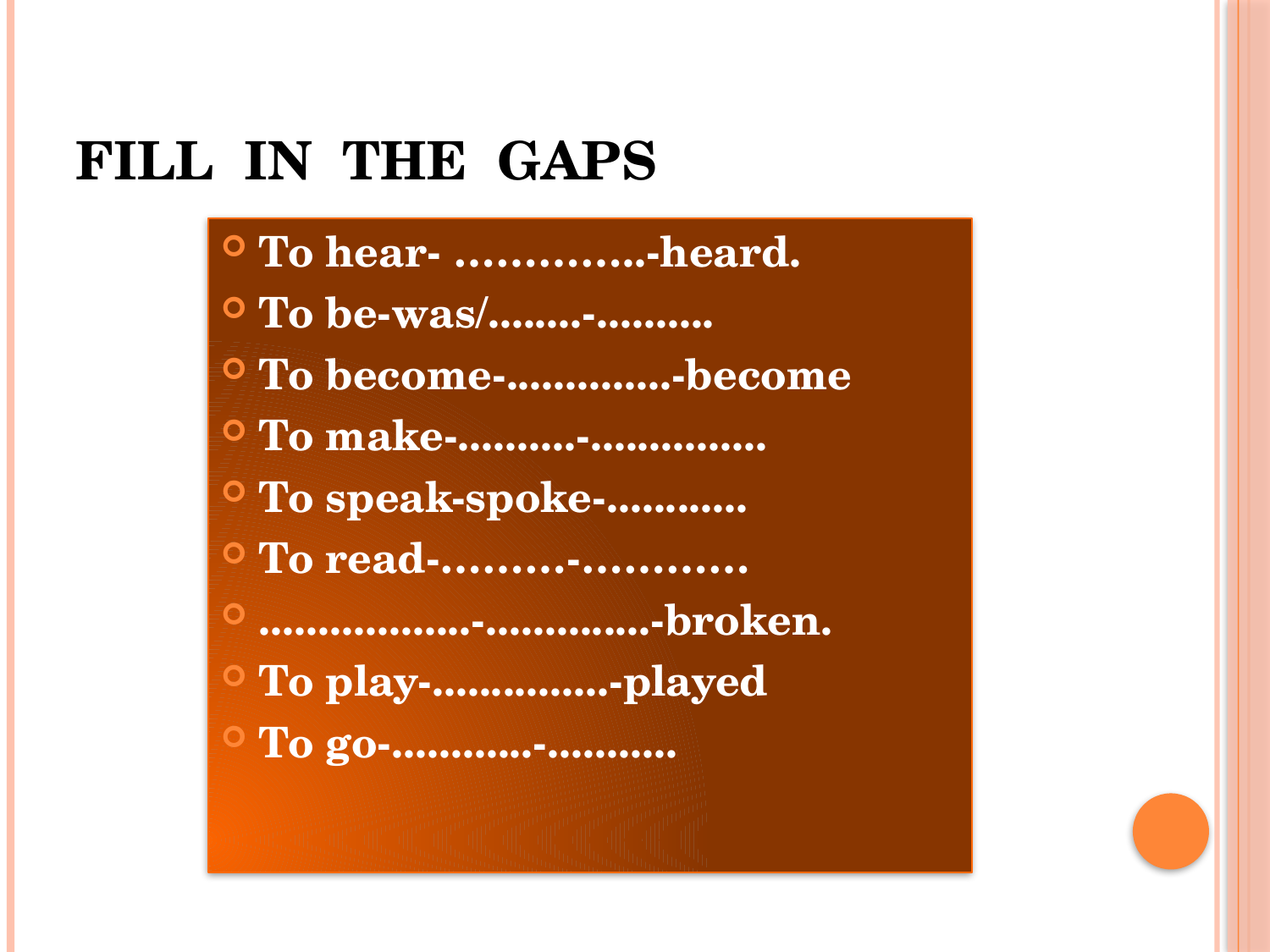

# Fill  in  the  gaps
To hear- …………..-heard.
To be-was/........-..........
To become-..............-become
To make-..........-...............
To speak-spoke-............
To read-………-…………
..................-..............-broken.
To play-...............-played
To go-............-...........